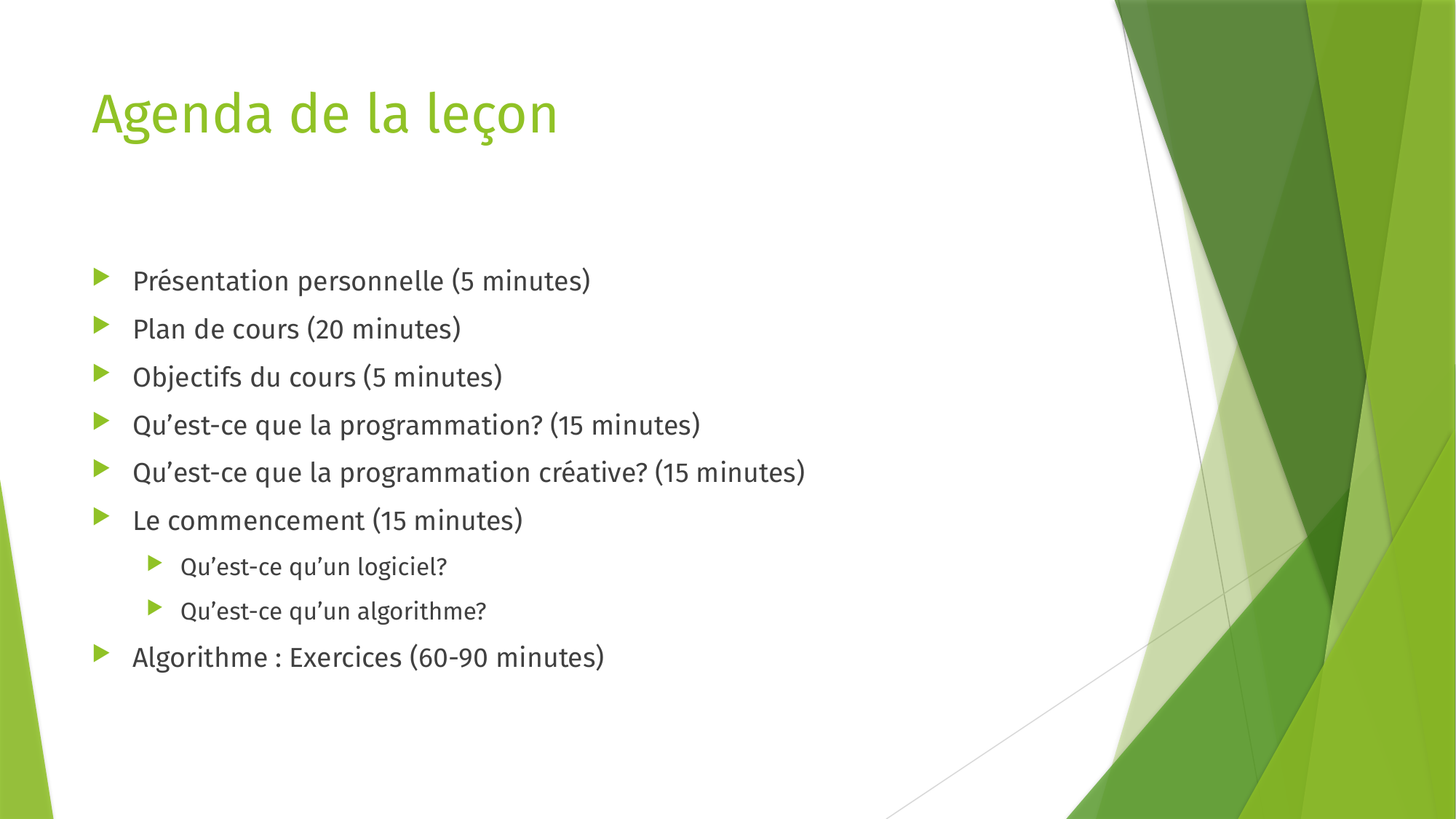

# Agenda de la leçon
Présentation personnelle (5 minutes)
Plan de cours (20 minutes)
Objectifs du cours (5 minutes)
Qu’est-ce que la programmation? (15 minutes)
Qu’est-ce que la programmation créative? (15 minutes)
Le commencement (15 minutes)
Qu’est-ce qu’un logiciel?
Qu’est-ce qu’un algorithme?
Algorithme : Exercices (60-90 minutes)